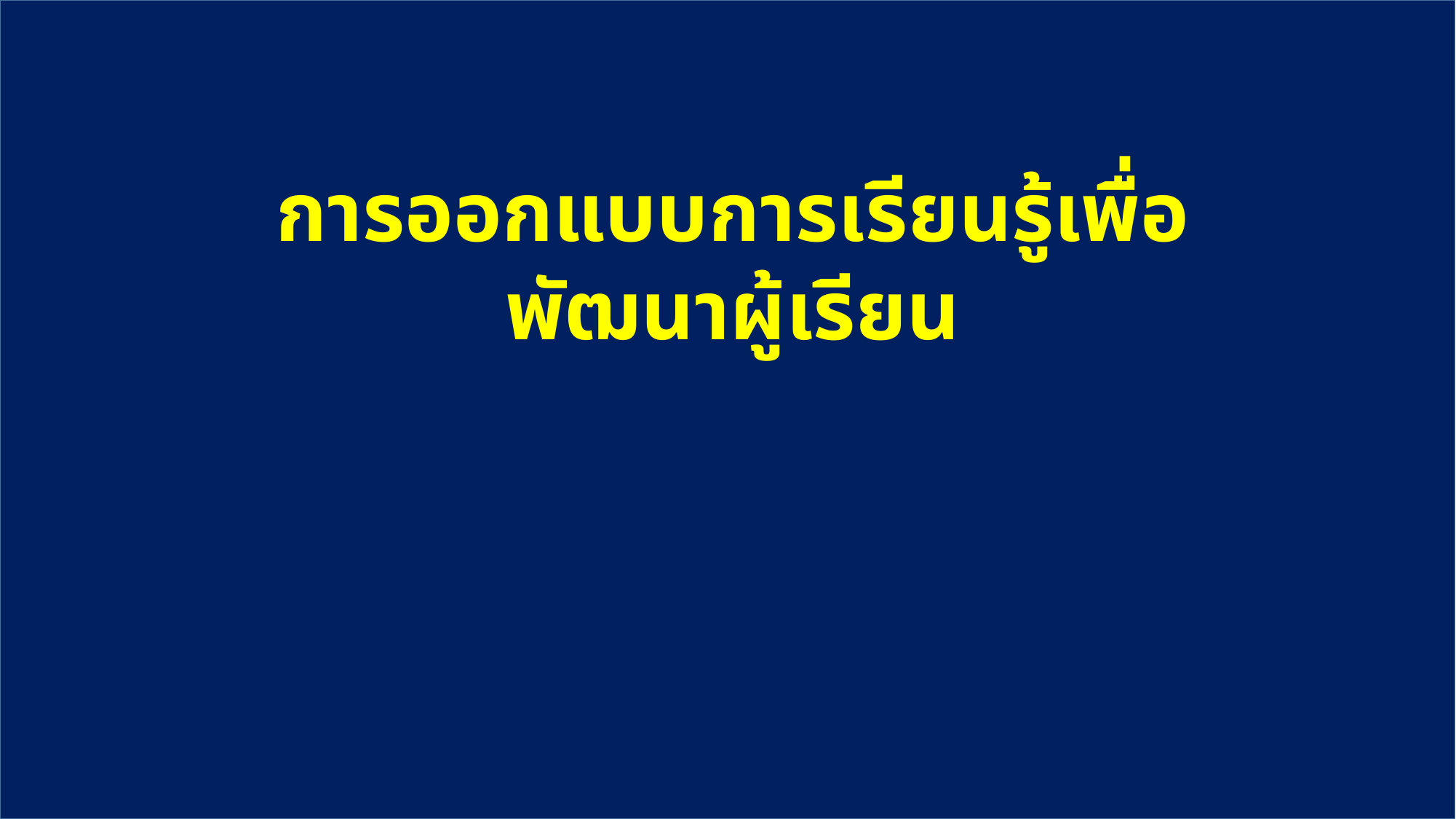

การออกแบบการเรียนรู้เพื่อพัฒนาผู้เรียน